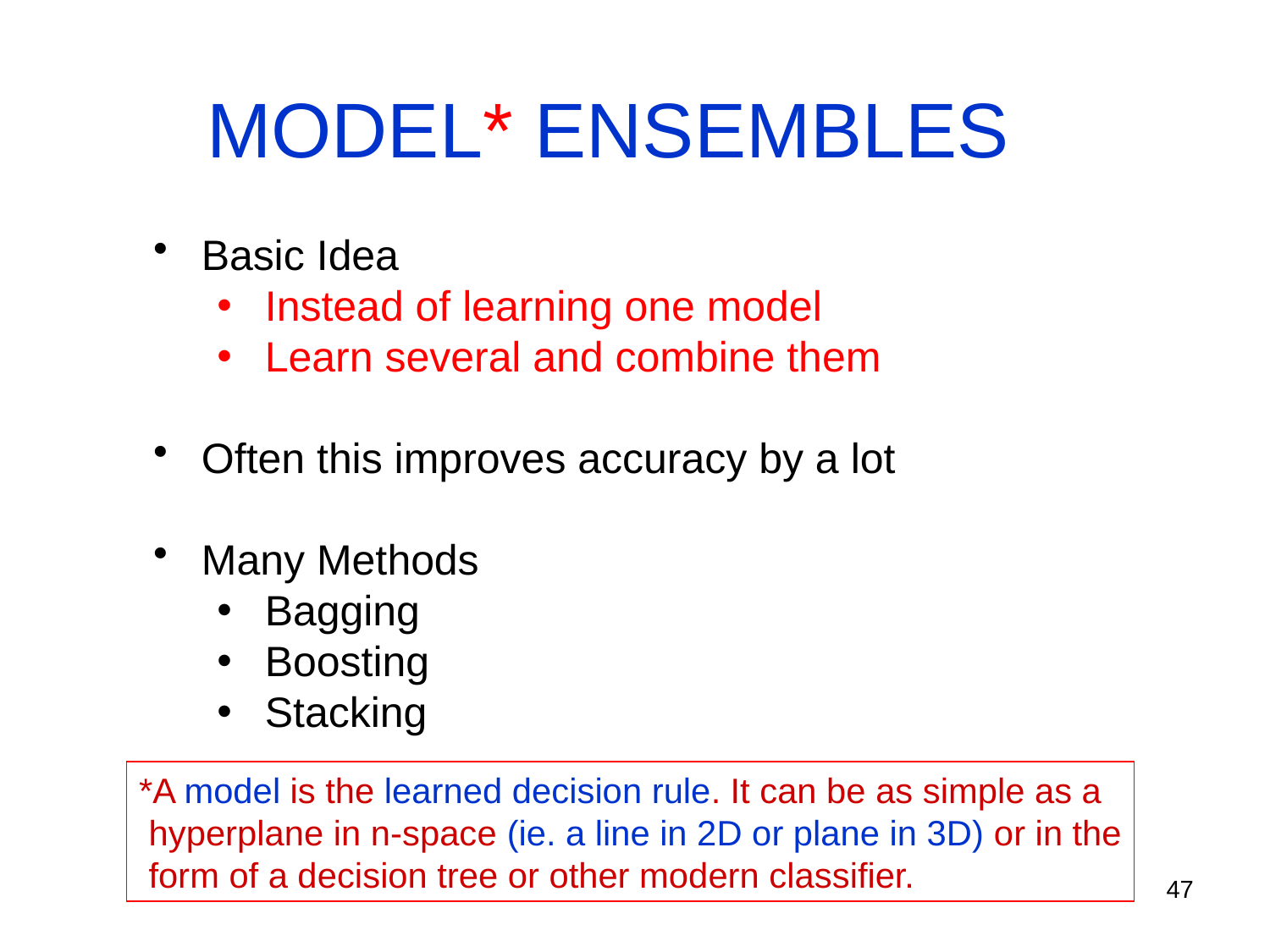

MODEL* ENSEMBLES

Basic Idea
Instead of learning one model
Learn several and combine them

Often this improves accuracy by a lot

Many Methods
Bagging
Boosting
Stacking

*A model is the learned decision rule. It can be as simple as a
 hyperplane in n-space (ie. a line in 2D or plane in 3D) or in the
 form of a decision tree or other modern classifier.
47